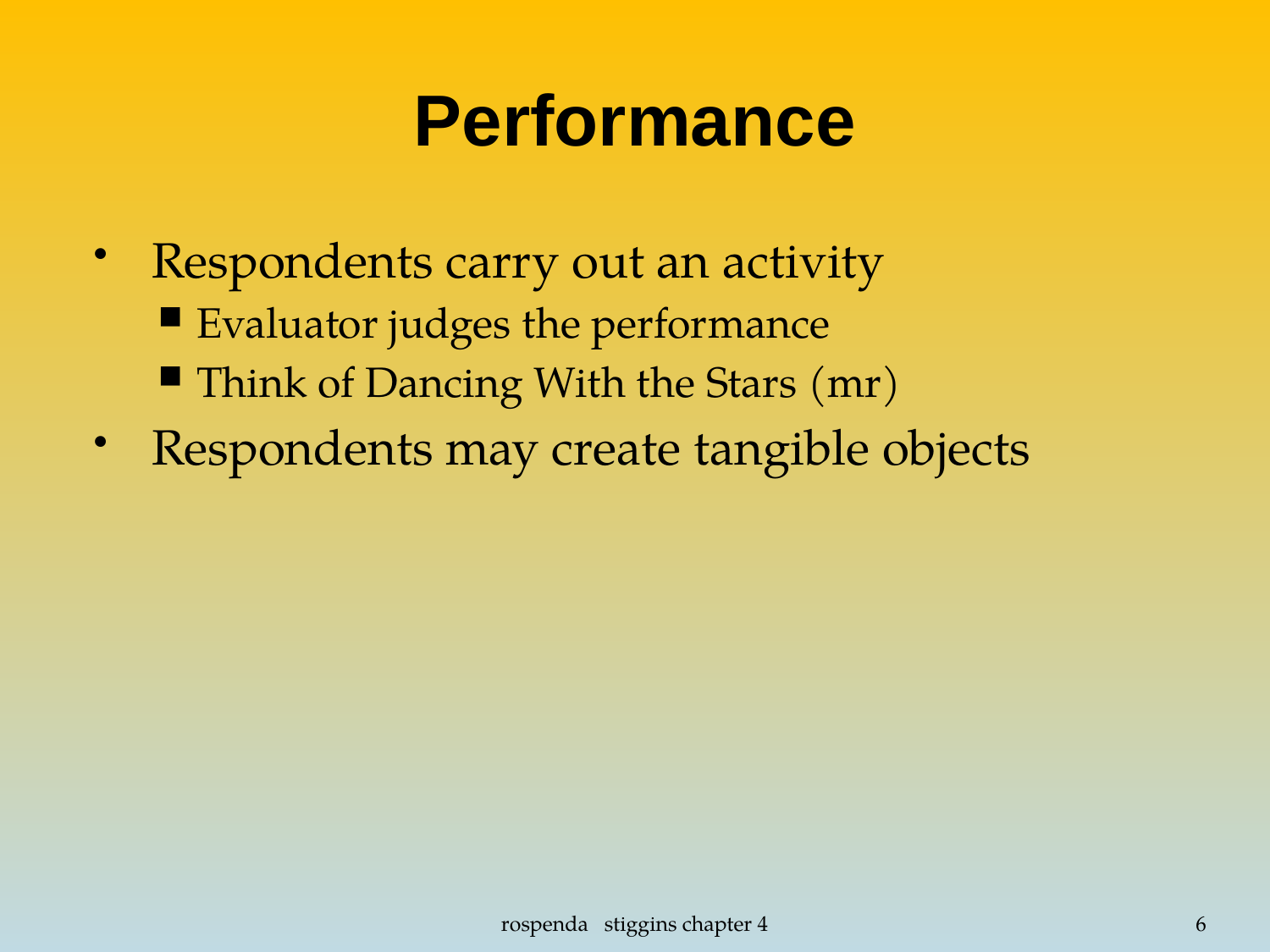

# Performance
Respondents carry out an activity
Evaluator judges the performance
Think of Dancing With the Stars (mr)
Respondents may create tangible objects
rospenda   stiggins chapter 4
6